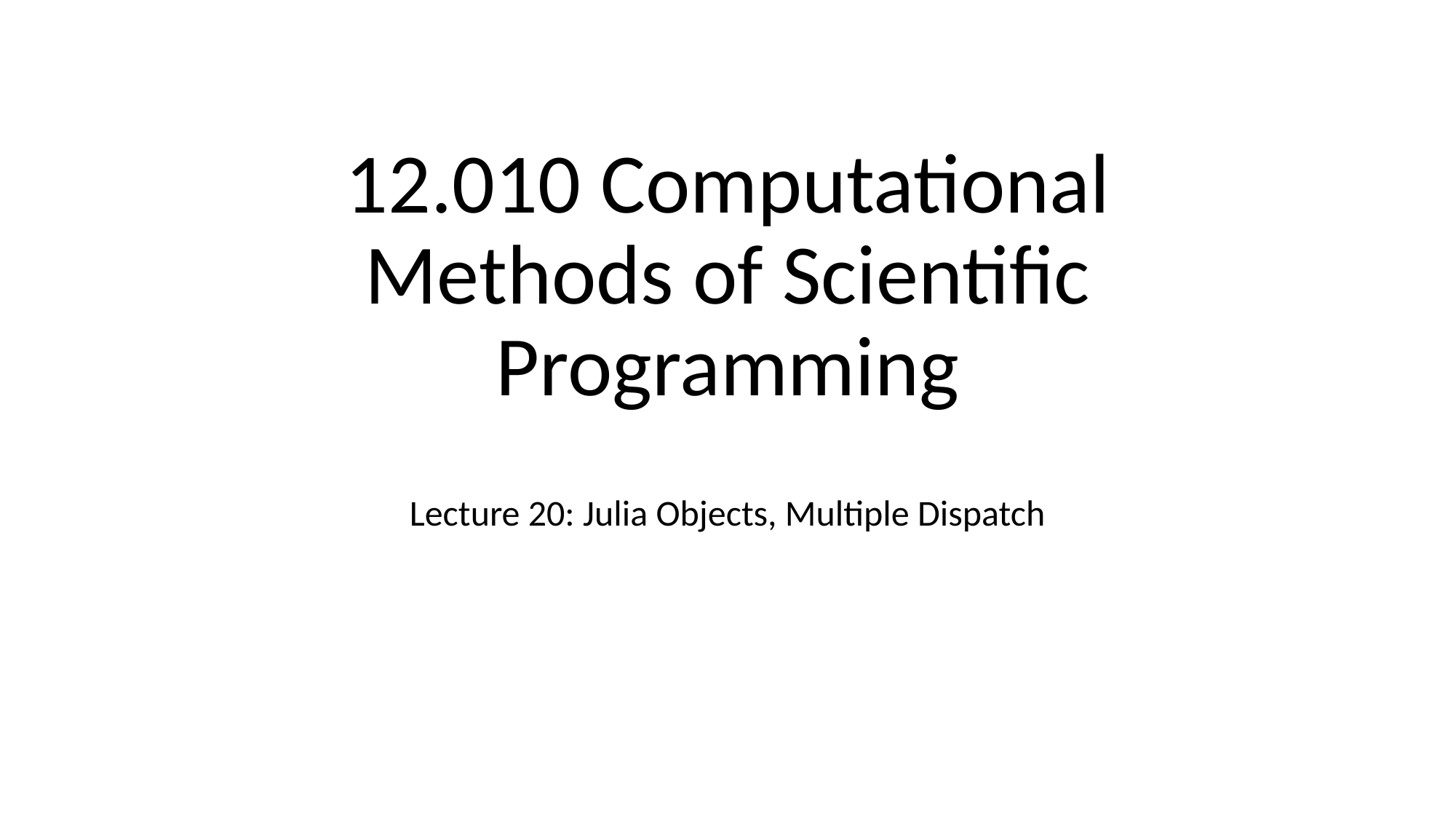

# 12.010 Computational Methods of Scientific Programming

Lecture 20: Julia Objects, Multiple Dispatch